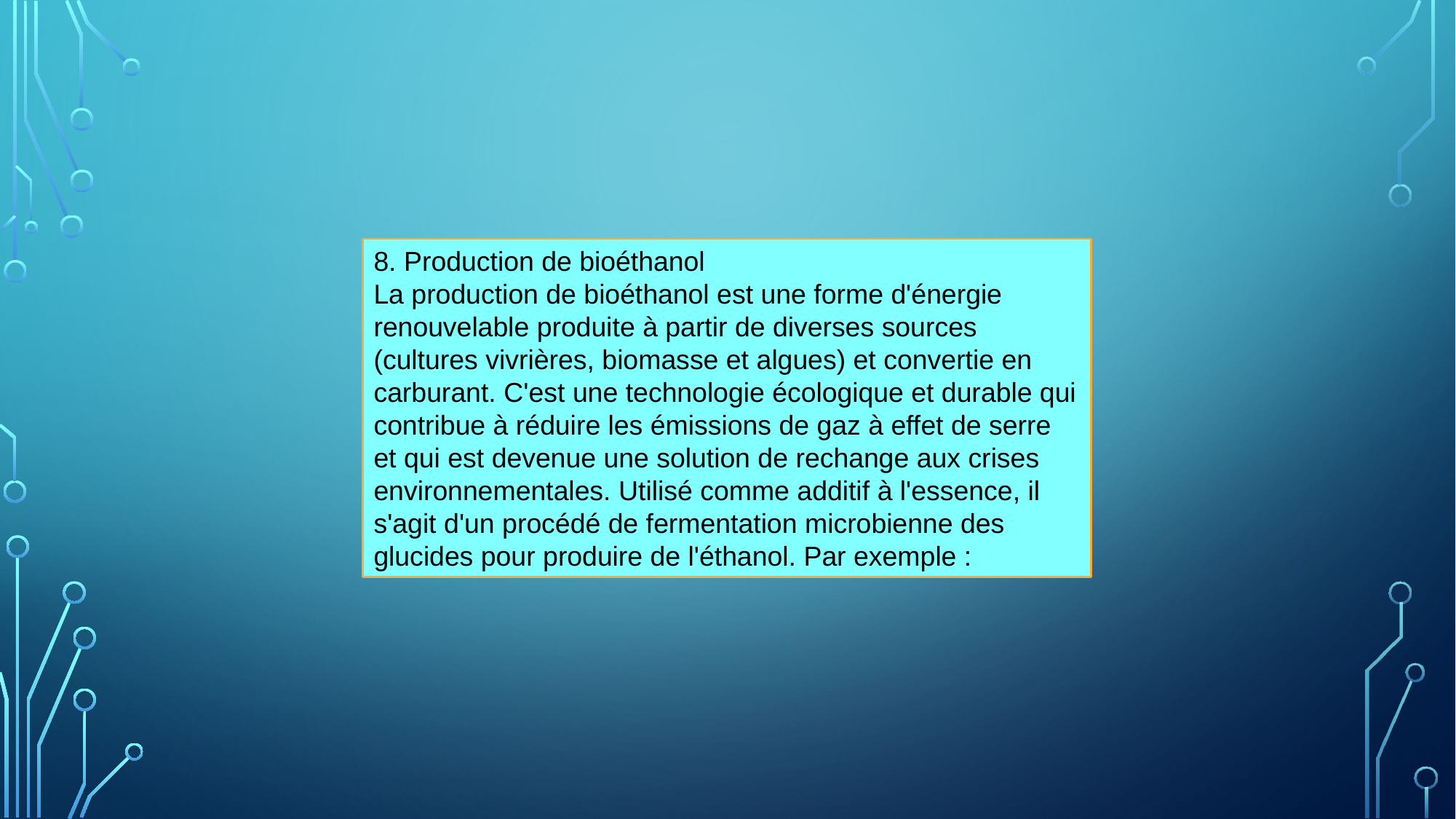

8. Production de bioéthanol
La production de bioéthanol est une forme d'énergie renouvelable produite à partir de diverses sources (cultures vivrières, biomasse et algues) et convertie en carburant. C'est une technologie écologique et durable qui contribue à réduire les émissions de gaz à effet de serre et qui est devenue une solution de rechange aux crises environnementales. Utilisé comme additif à l'essence, il s'agit d'un procédé de fermentation microbienne des glucides pour produire de l'éthanol. Par exemple :